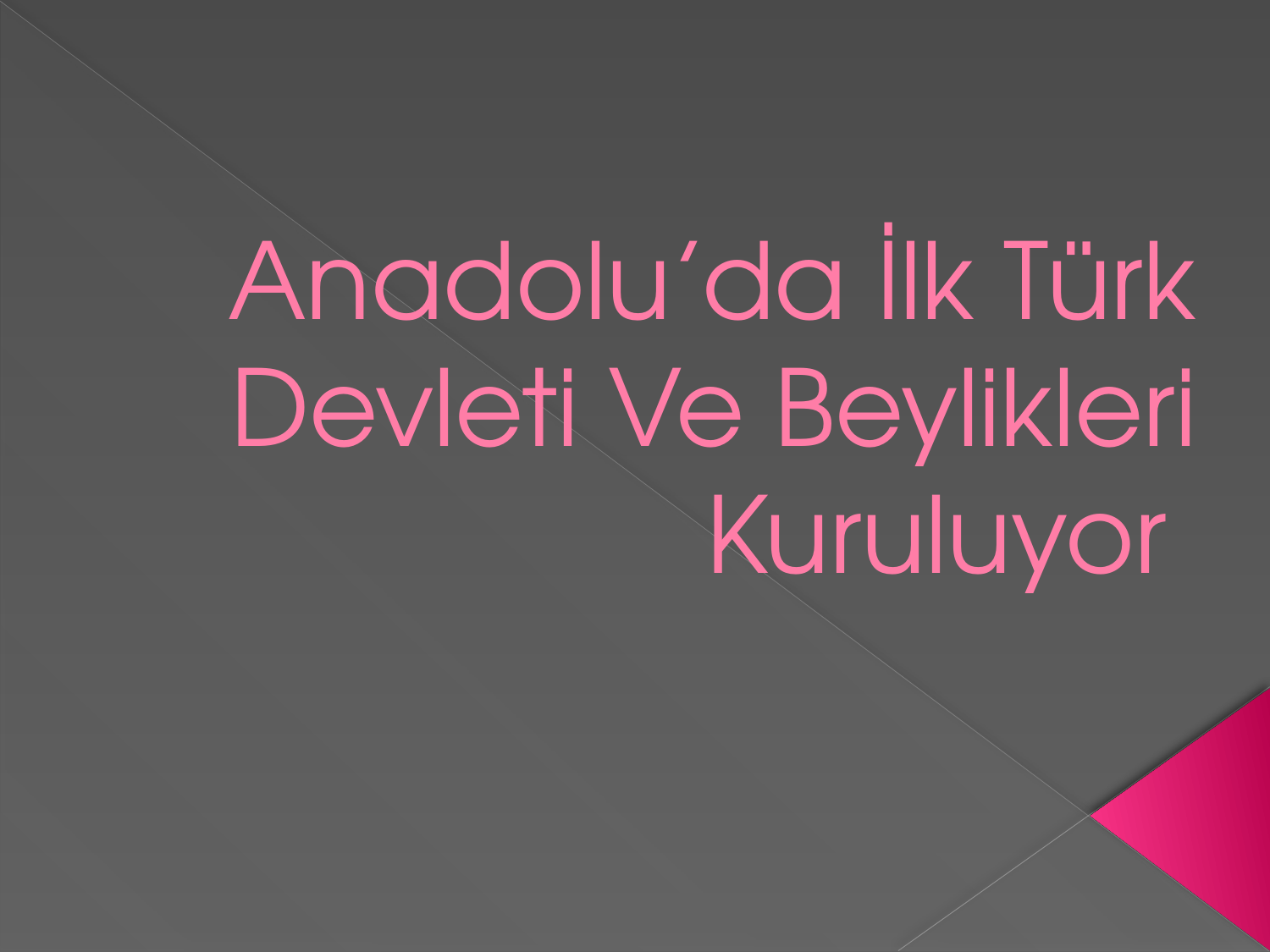

# Anadolu’da İlk Türk Devleti Ve Beylikleri Kuruluyor